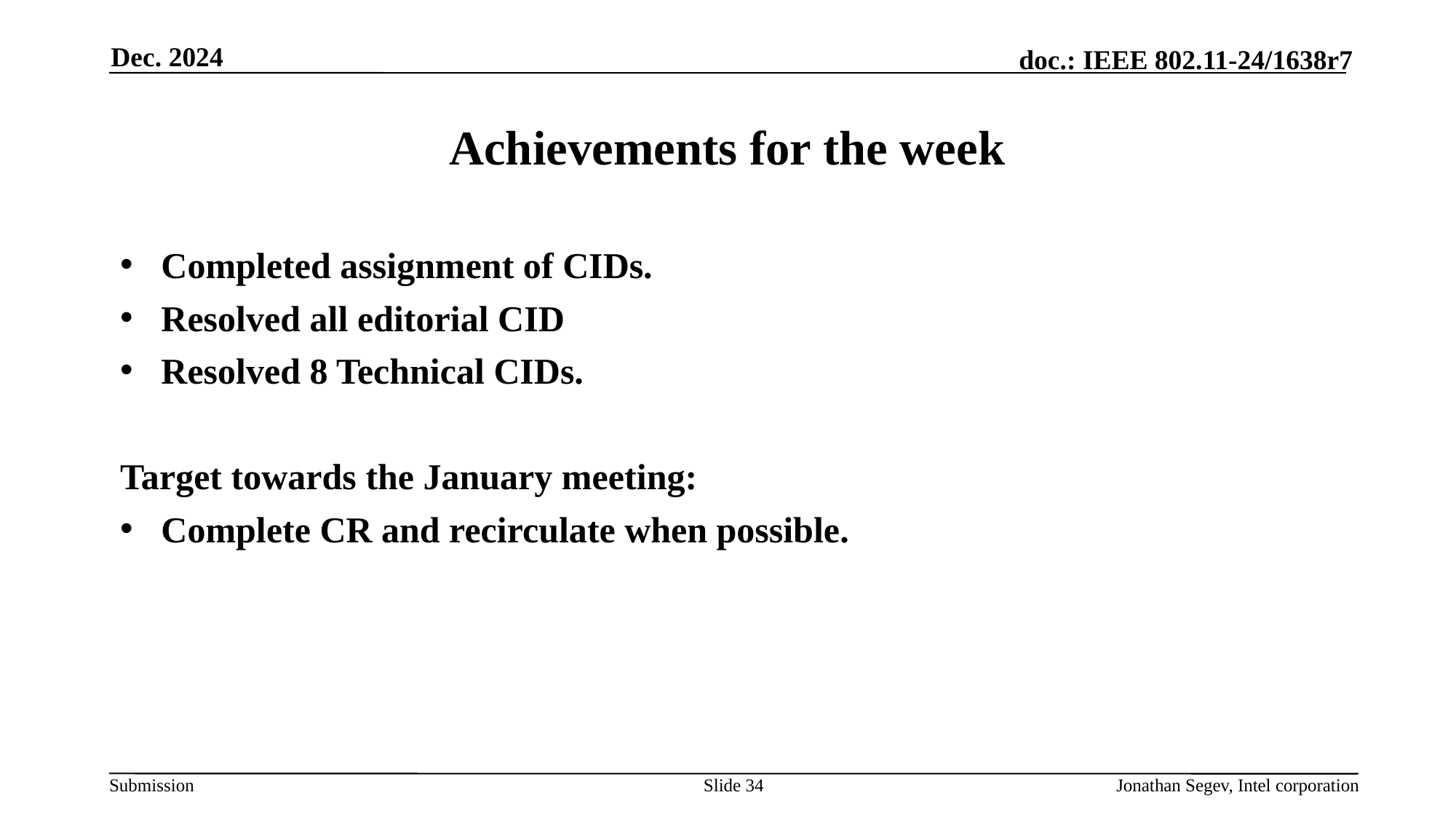

Dec. 2024
# Achievements for the week
Completed assignment of CIDs.
Resolved all editorial CID
Resolved 8 Technical CIDs.

Target towards the January meeting:
Complete CR and recirculate when possible.
Slide 34
Jonathan Segev, Intel corporation